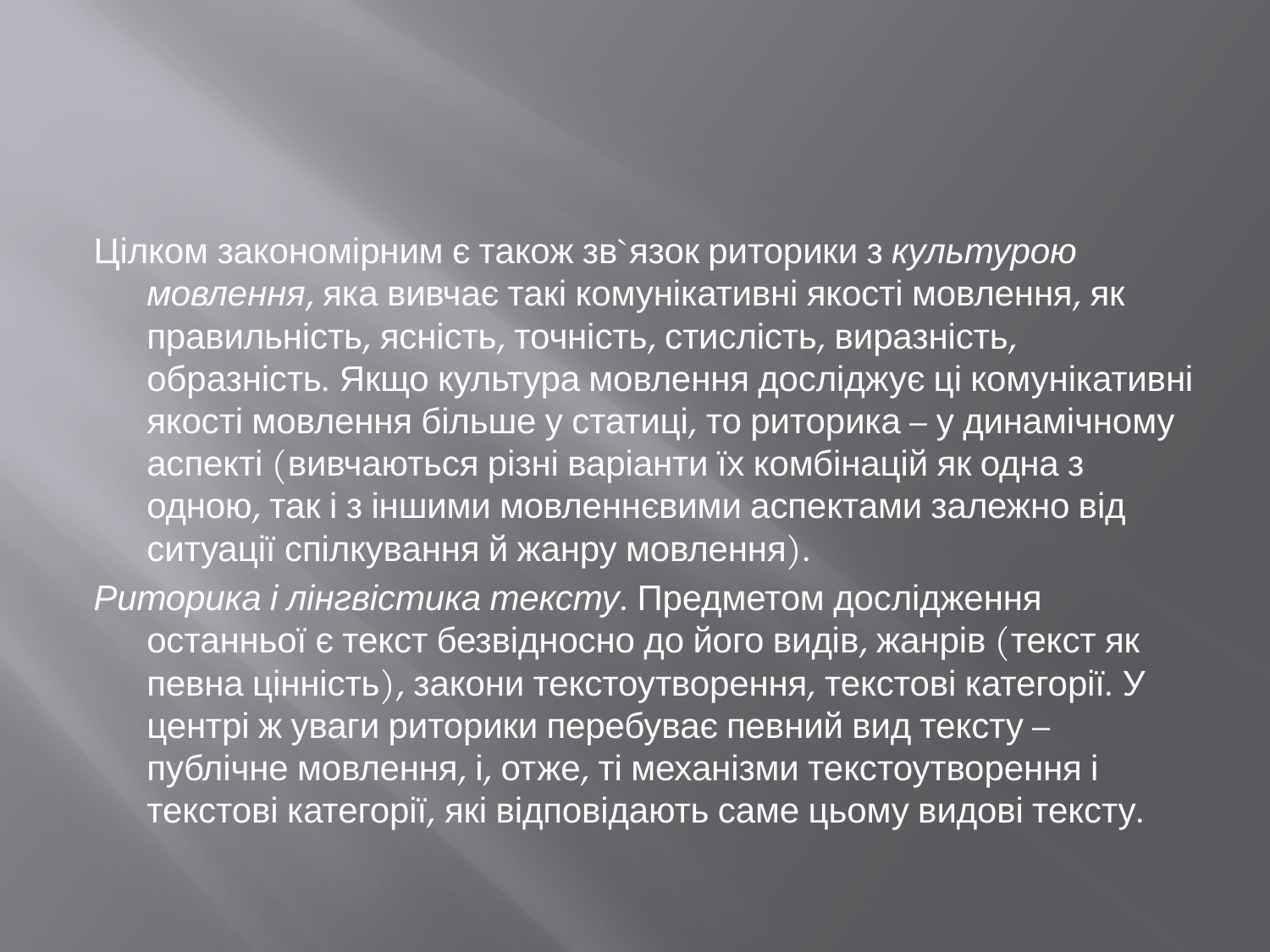

#
Цілком закономірним є також зв`язок риторики з культурою мовлення, яка вивчає такі комунікативні якості мовлення, як правильність, ясність, точність, стислість, виразність, образність. Якщо культура мовлення досліджує ці комунікативні якості мовлення більше у статиці, то риторика – у динамічному аспекті (вивчаються різні варіанти їх комбінацій як одна з одною, так і з іншими мовленнєвими аспектами залежно від ситуації спілкування й жанру мовлення).
Риторика і лінгвістика тексту. Предметом дослідження останньої є текст безвідносно до його видів, жанрів (текст як певна цінність), закони текстоутворення, текстові категорії. У центрі ж уваги риторики перебуває певний вид тексту – публічне мовлення, і, отже, ті механізми текстоутворення і текстові категорії, які відповідають саме цьому видові тексту.